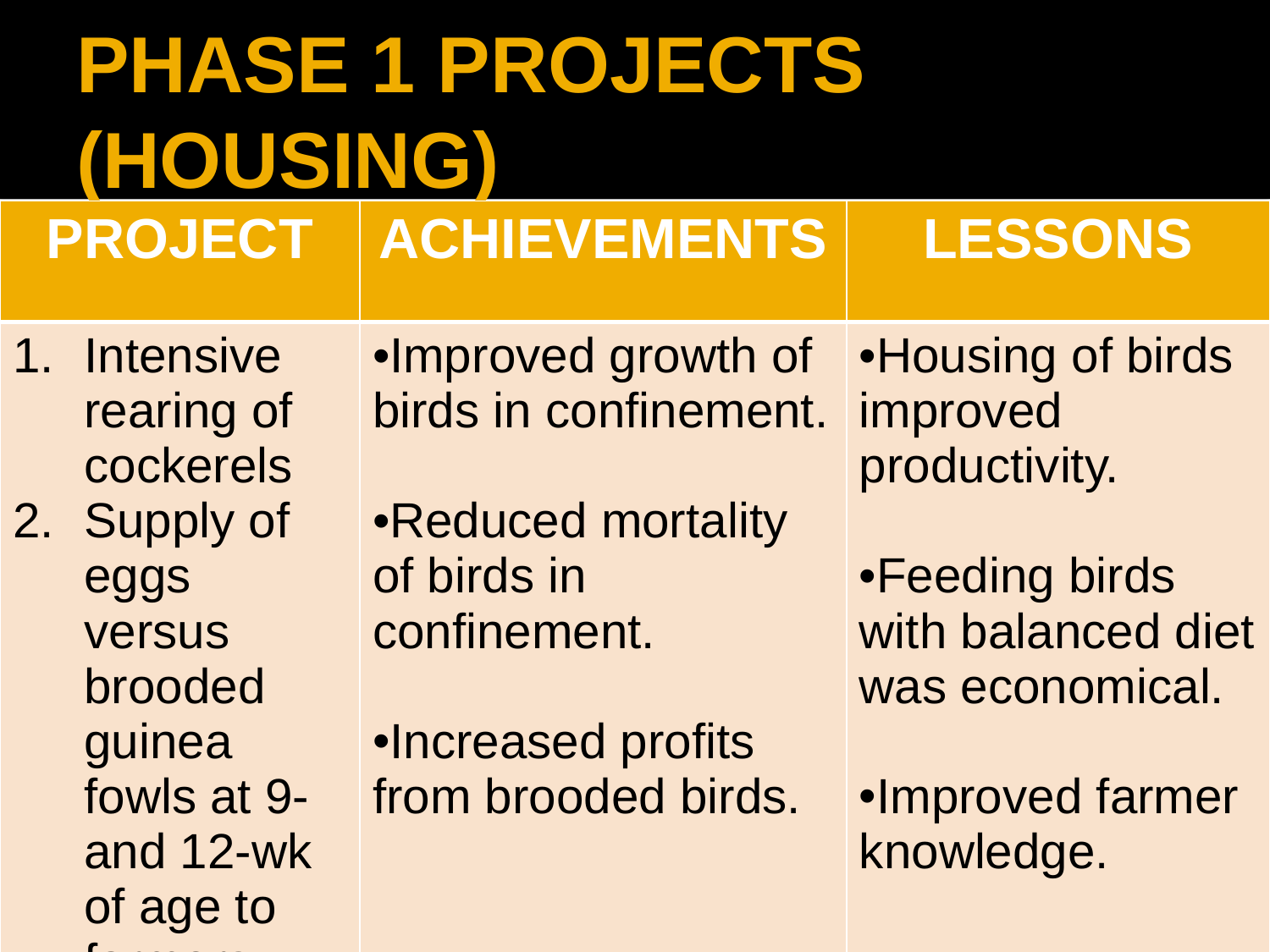

# PHASE 1 PROJECTS (HOUSING)
| PROJECT | ACHIEVEMENTS | LESSONS |
| --- | --- | --- |
| Intensive rearing of cockerels Supply of eggs versus brooded guinea fowls at 9- and 12-wk of age to farmers | Improved growth of birds in confinement. Reduced mortality of birds in confinement. Increased profits from brooded birds. | Housing of birds improved productivity. Feeding birds with balanced diet was economical. Improved farmer knowledge. |